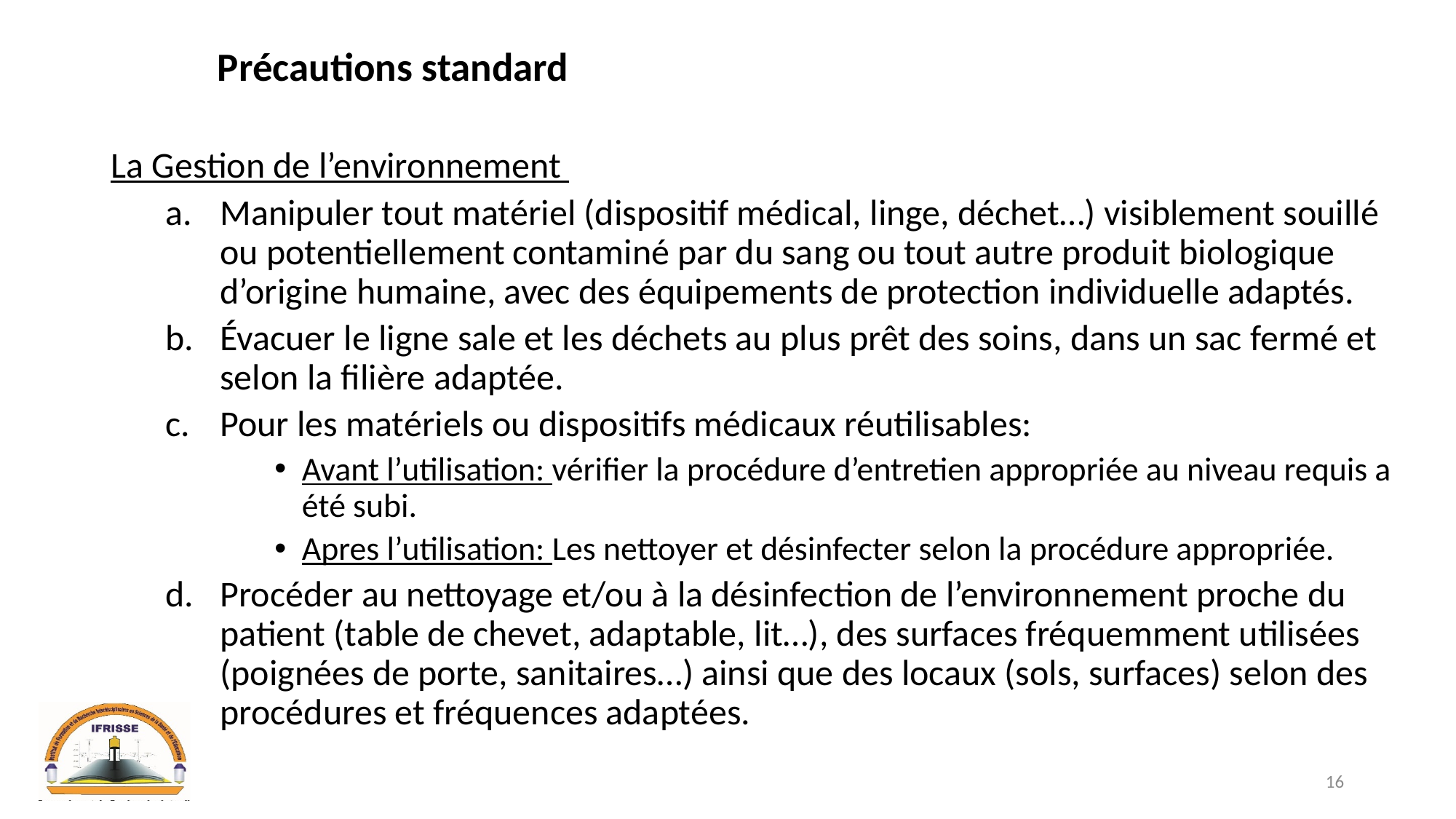

# Précautions standard
La Gestion de l’environnement
Manipuler tout matériel (dispositif médical, linge, déchet…) visiblement souillé ou potentiellement contaminé par du sang ou tout autre produit biologique d’origine humaine, avec des équipements de protection individuelle adaptés.
Évacuer le ligne sale et les déchets au plus prêt des soins, dans un sac fermé et selon la filière adaptée.
Pour les matériels ou dispositifs médicaux réutilisables:
Avant l’utilisation: vérifier la procédure d’entretien appropriée au niveau requis a été subi.
Apres l’utilisation: Les nettoyer et désinfecter selon la procédure appropriée.
Procéder au nettoyage et/ou à la désinfection de l’environnement proche du patient (table de chevet, adaptable, lit…), des surfaces fréquemment utilisées (poignées de porte, sanitaires…) ainsi que des locaux (sols, surfaces) selon des procédures et fréquences adaptées.
16